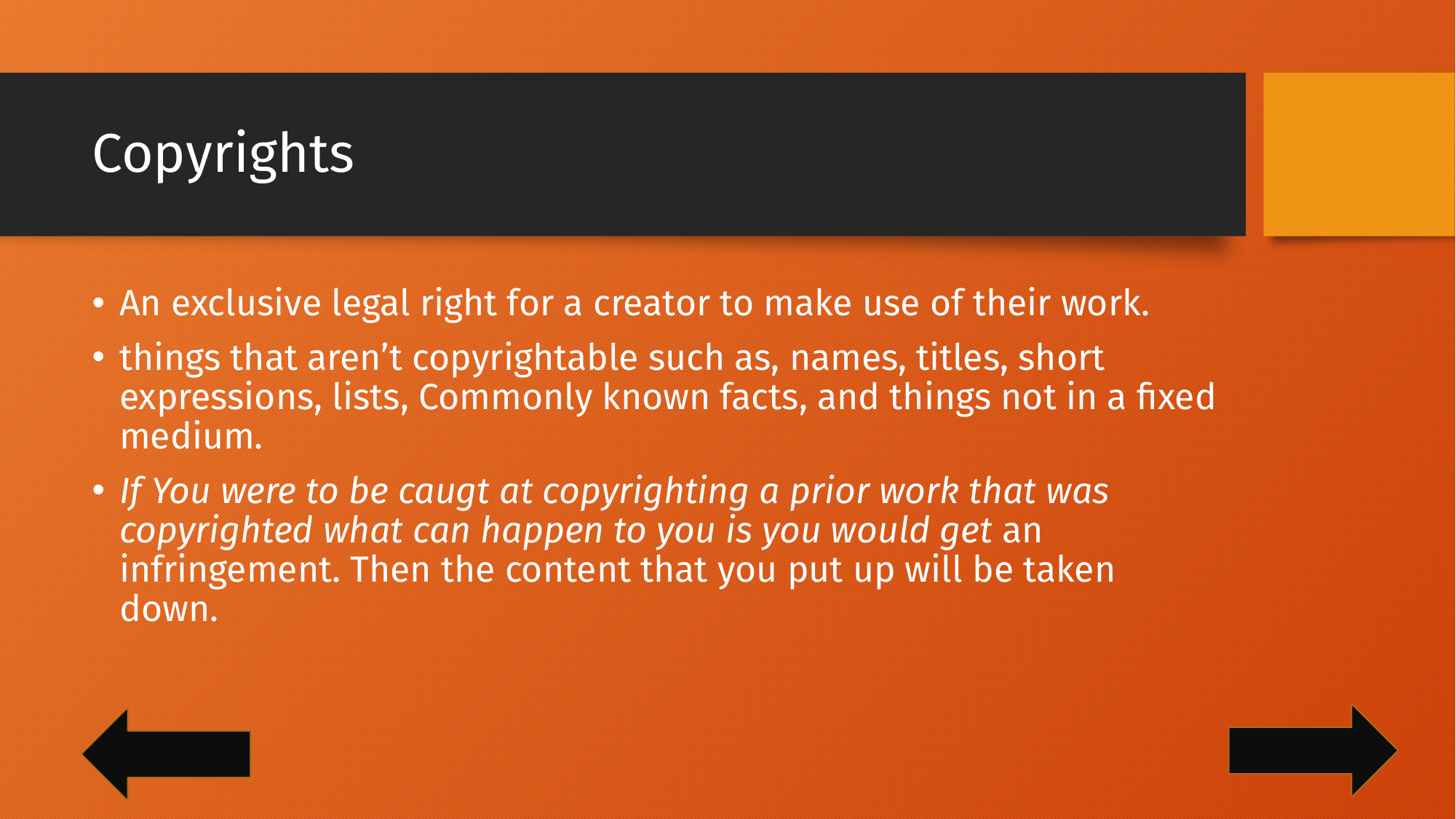

# Copyrights
An exclusive legal right for a creator to make use of their work.
things that aren’t copyrightable such as, names, titles, short expressions, lists, Commonly known facts, and things not in a fixed medium.
If You were to be caugt at copyrighting a prior work that was copyrighted what can happen to you is you would get an infringement. Then the content that you put up will be taken down.